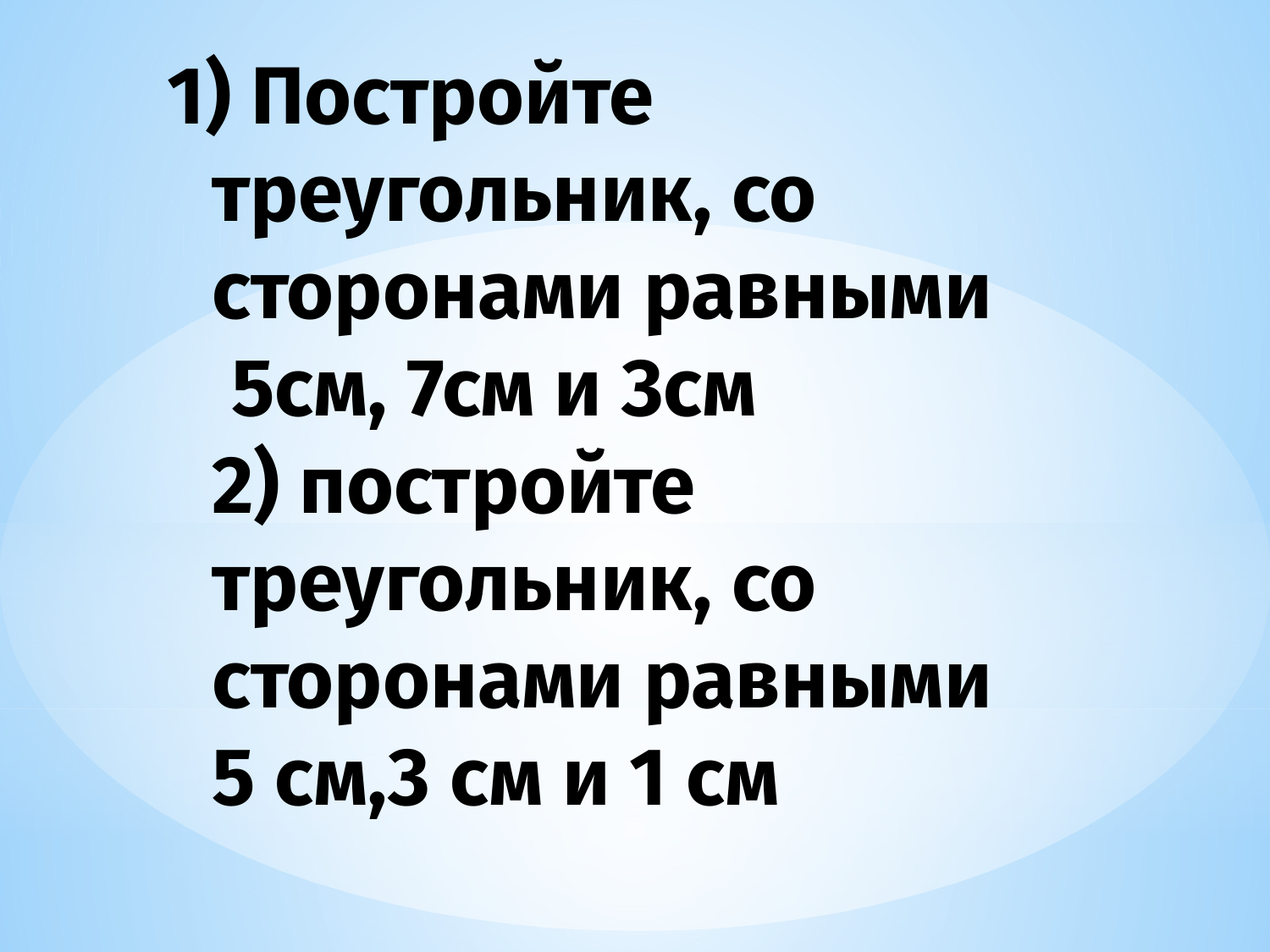

# 1) Постройте треугольник, со сторонами равными 5см, 7см и 3см 2) постройте треугольник, со сторонами равными 5 см,3 см и 1 см